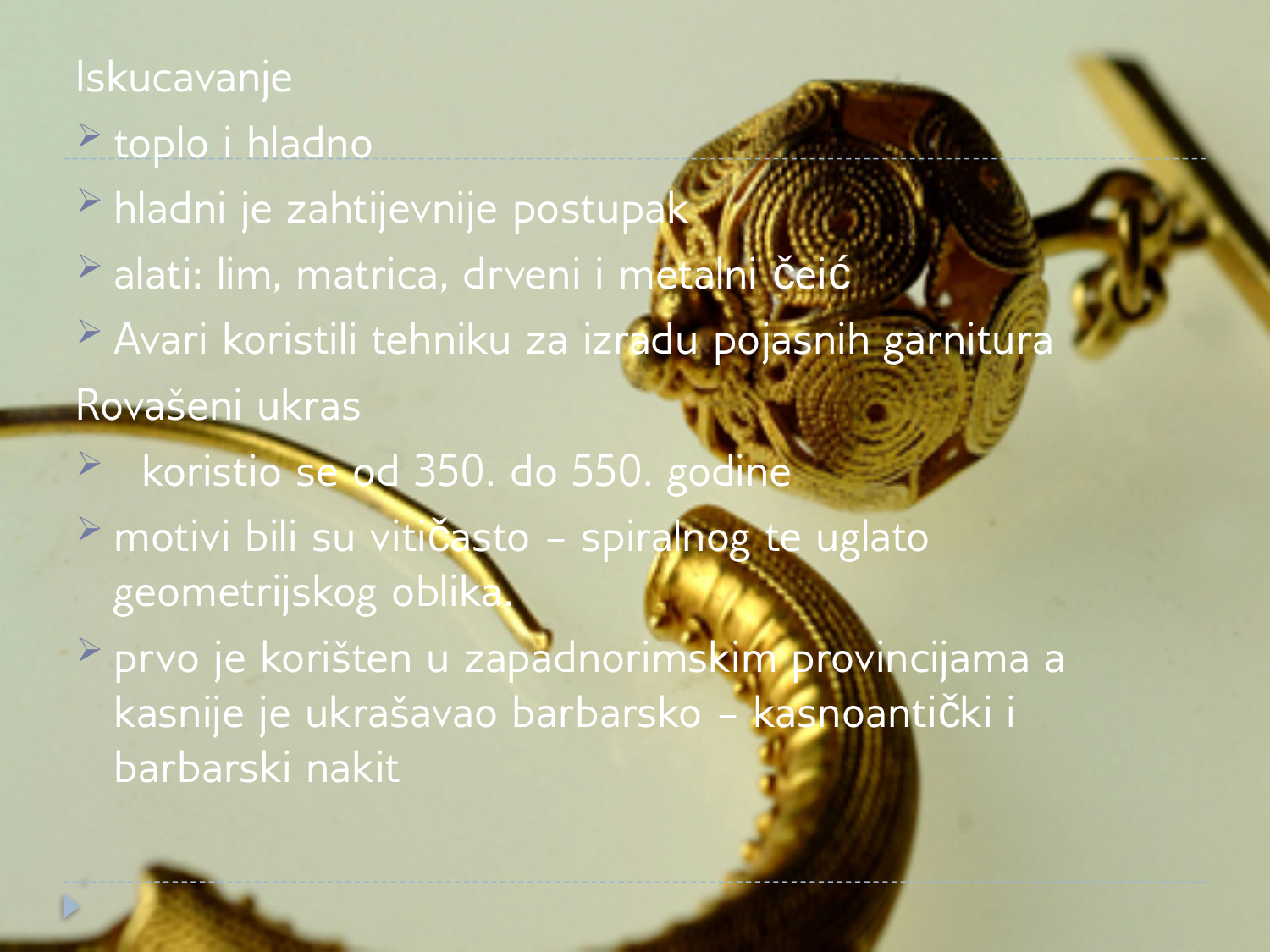

Iskucavanje
toplo i hladno
hladni je zahtijevnije postupak
alati: lim, matrica, drveni i metalni čeić
Avari koristili tehniku za izradu pojasnih garnitura
Rovašeni ukras
  koristio se od 350. do 550. godine
motivi bili su vitičasto – spiralnog te uglato geometrijskog oblika.
prvo je korišten u zapadnorimskim provincijama a kasnije je ukrašavao barbarsko – kasnoantički i barbarski nakit